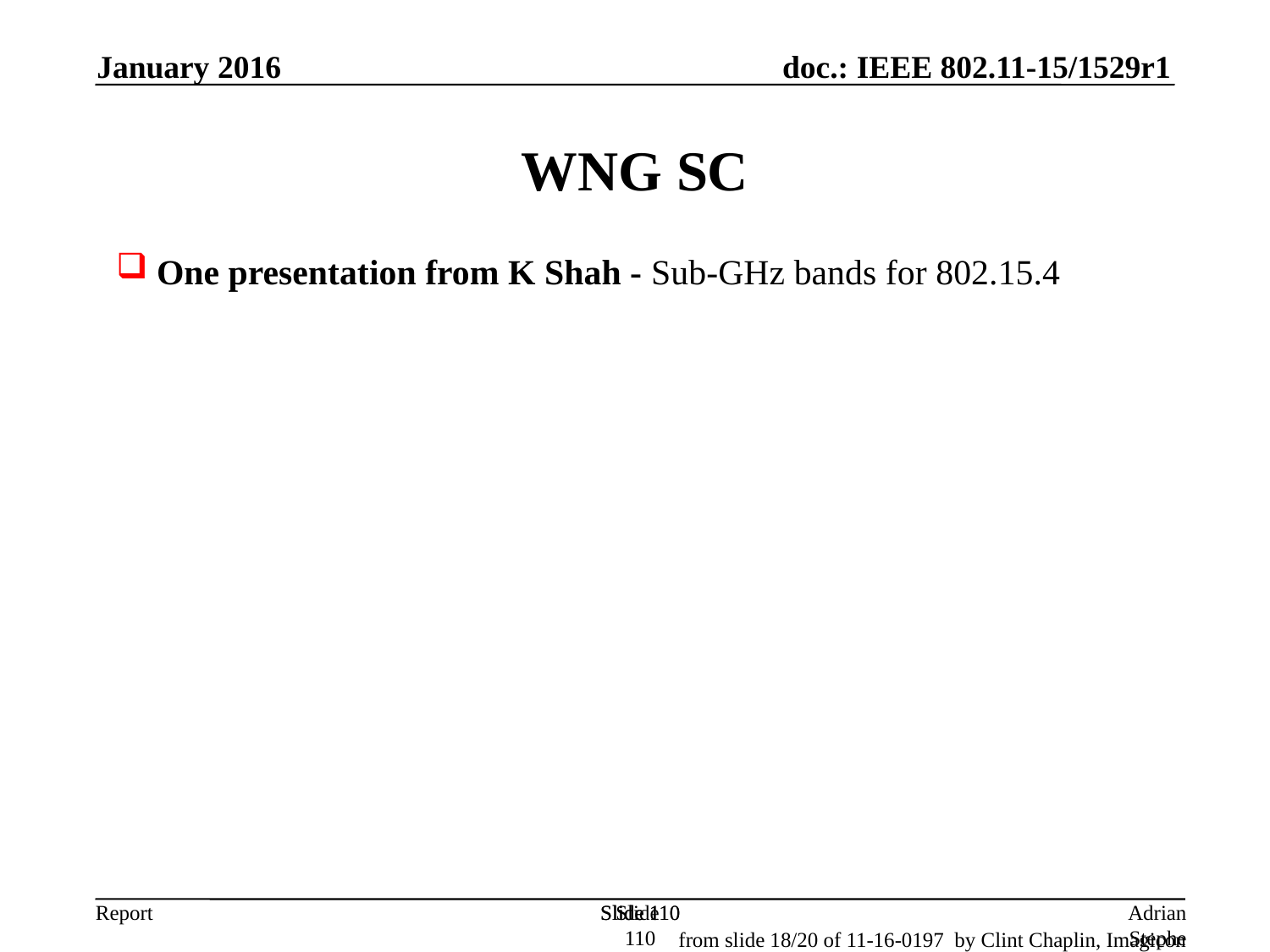

January 2016
WNG SC
One presentation from K Shah - Sub-GHz bands for 802.15.4
Slide 110
Slide 110
Slide 110
Adrian Stephens, Intel Corporation
from slide 18/20 of 11-16-0197  by Clint Chaplin, Imagicon